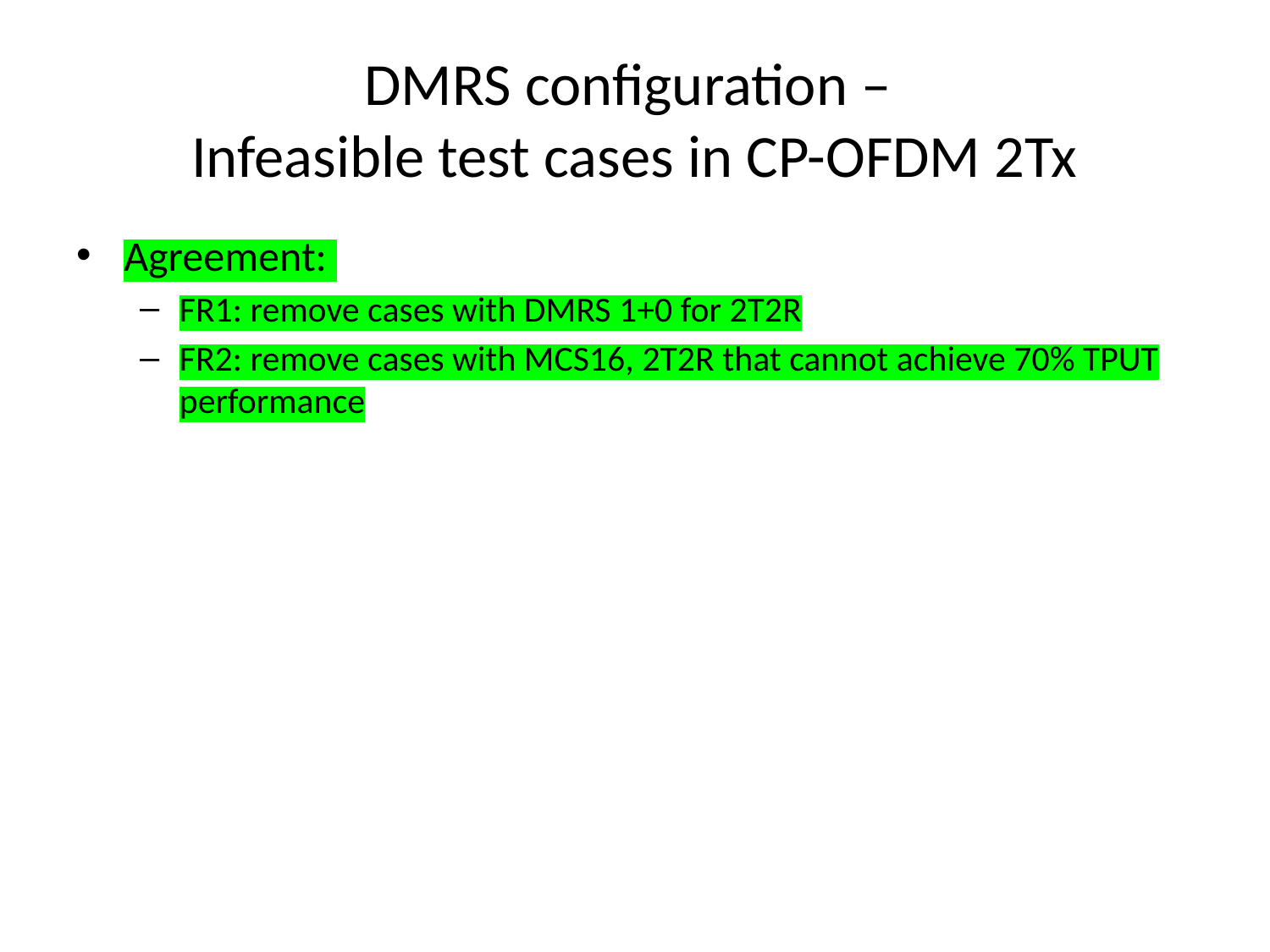

# DMRS configuration – Infeasible test cases in CP-OFDM 2Tx
Agreement:
FR1: remove cases with DMRS 1+0 for 2T2R
FR2: remove cases with MCS16, 2T2R that cannot achieve 70% TPUT performance